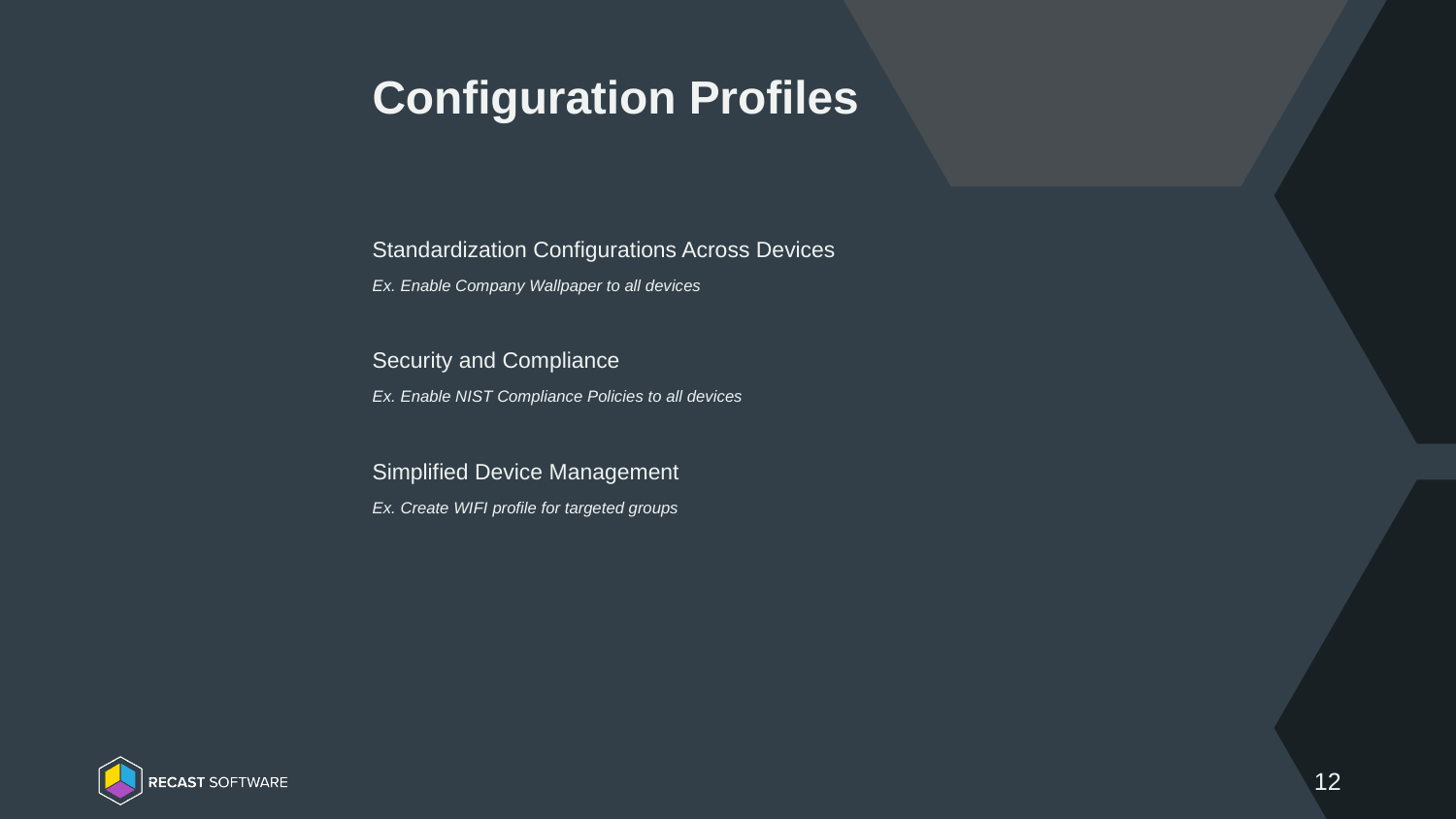

# Configuration Profiles

Standardization Configurations Across Devices
Ex. Enable Company Wallpaper to all devices

Security and Compliance
Ex. Enable NIST Compliance Policies to all devices

Simplified Device Management
Ex. Create WIFI profile for targeted groups

12